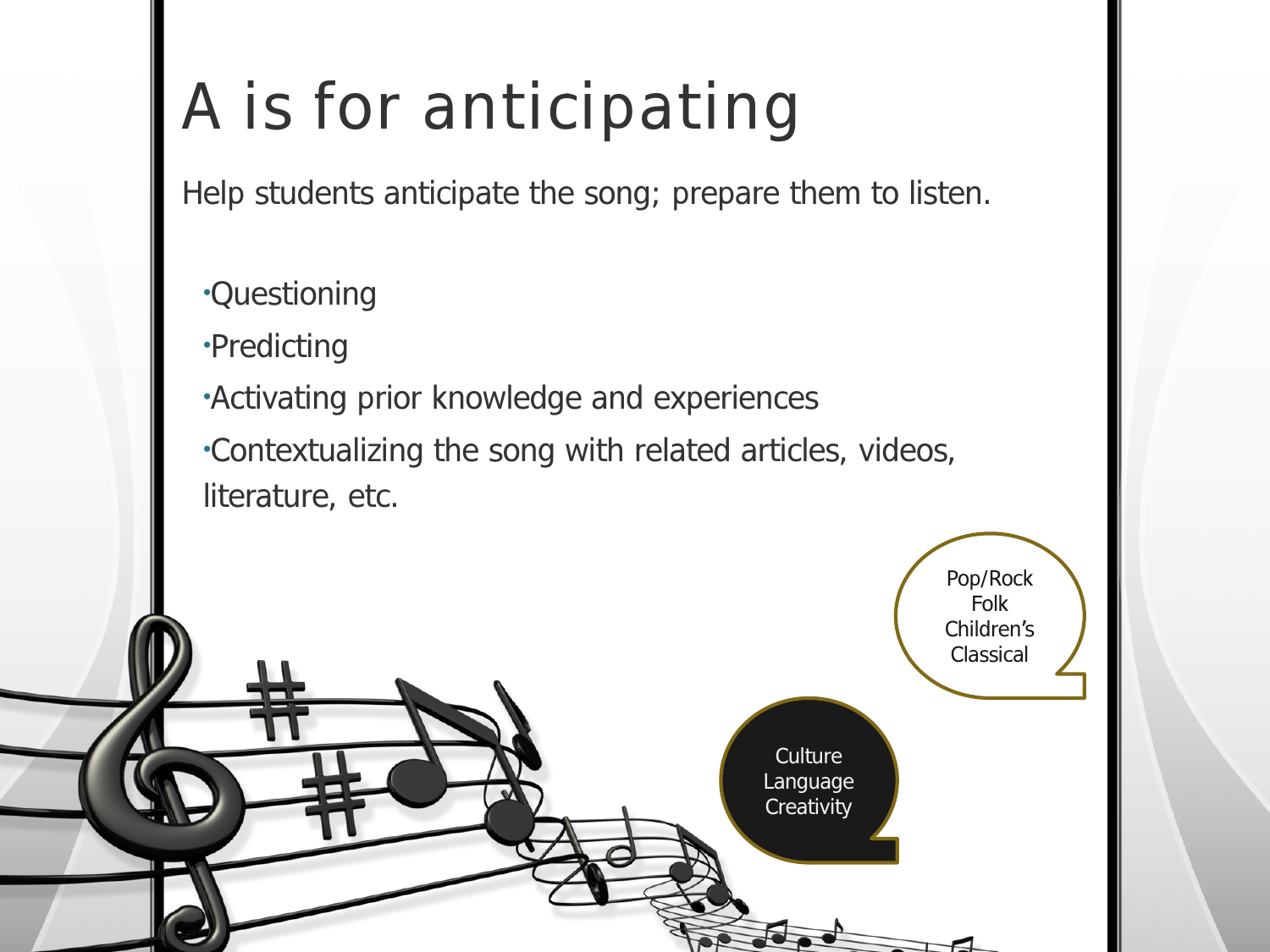

# A is for anticipating
Help students anticipate the song; prepare them to listen.

Questioning
Predicting
Activating prior knowledge and experiences
Contextualizing the song with related articles, videos, literature, etc.
Pop/Rock
Folk
Children’s
Classical
Culture
Language
Creativity